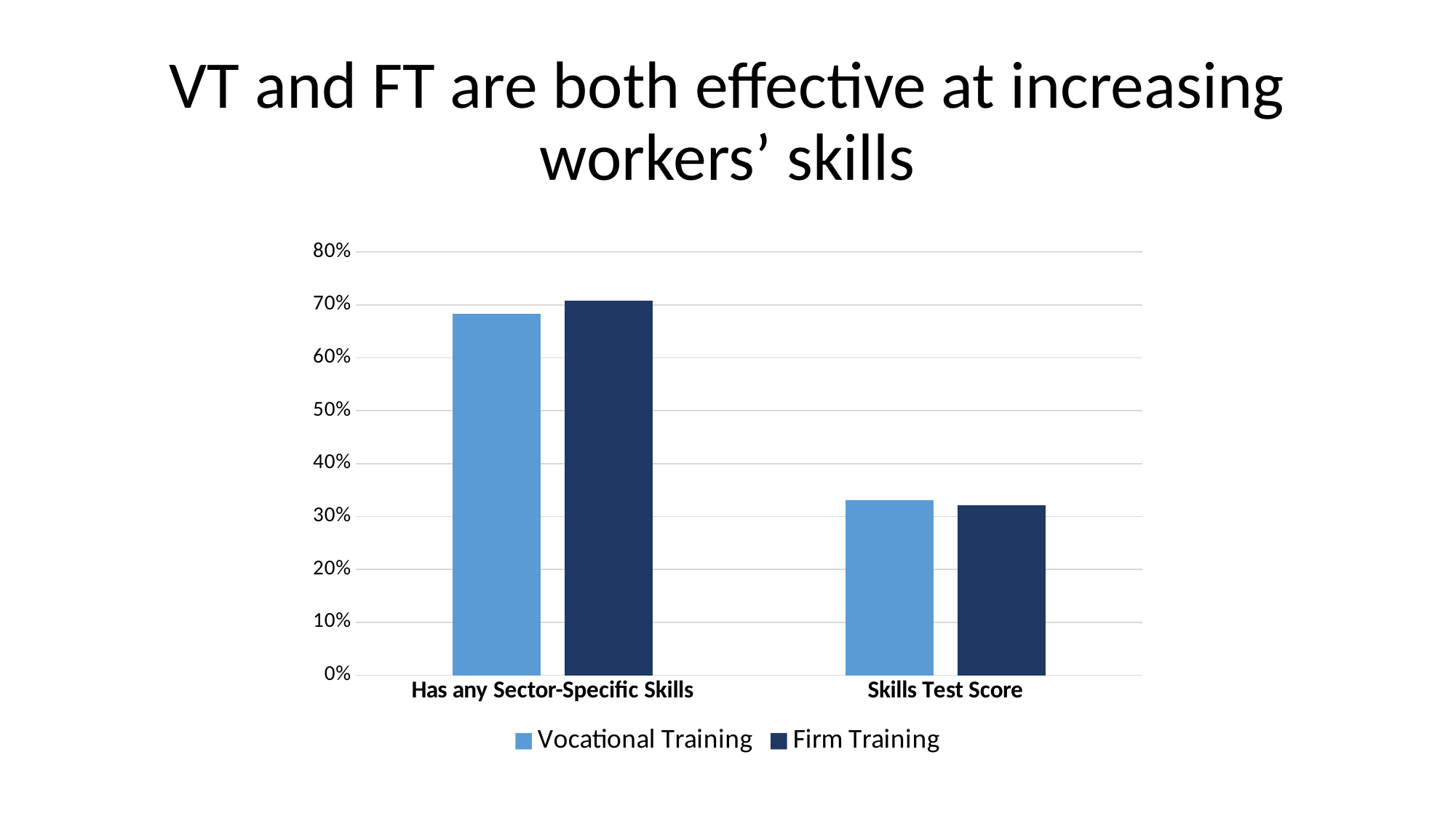

# VT and FT are both effective at increasing workers’ skills

### Chart

| Category | Vocational Training | Firm Training |
|---|---|---|
| Has any Sector-Specific Skills | 0.6828859060402684 | 0.7080536912751678 |
| Skills Test Score | 0.3311897106109325 | 0.32126245847176077 |